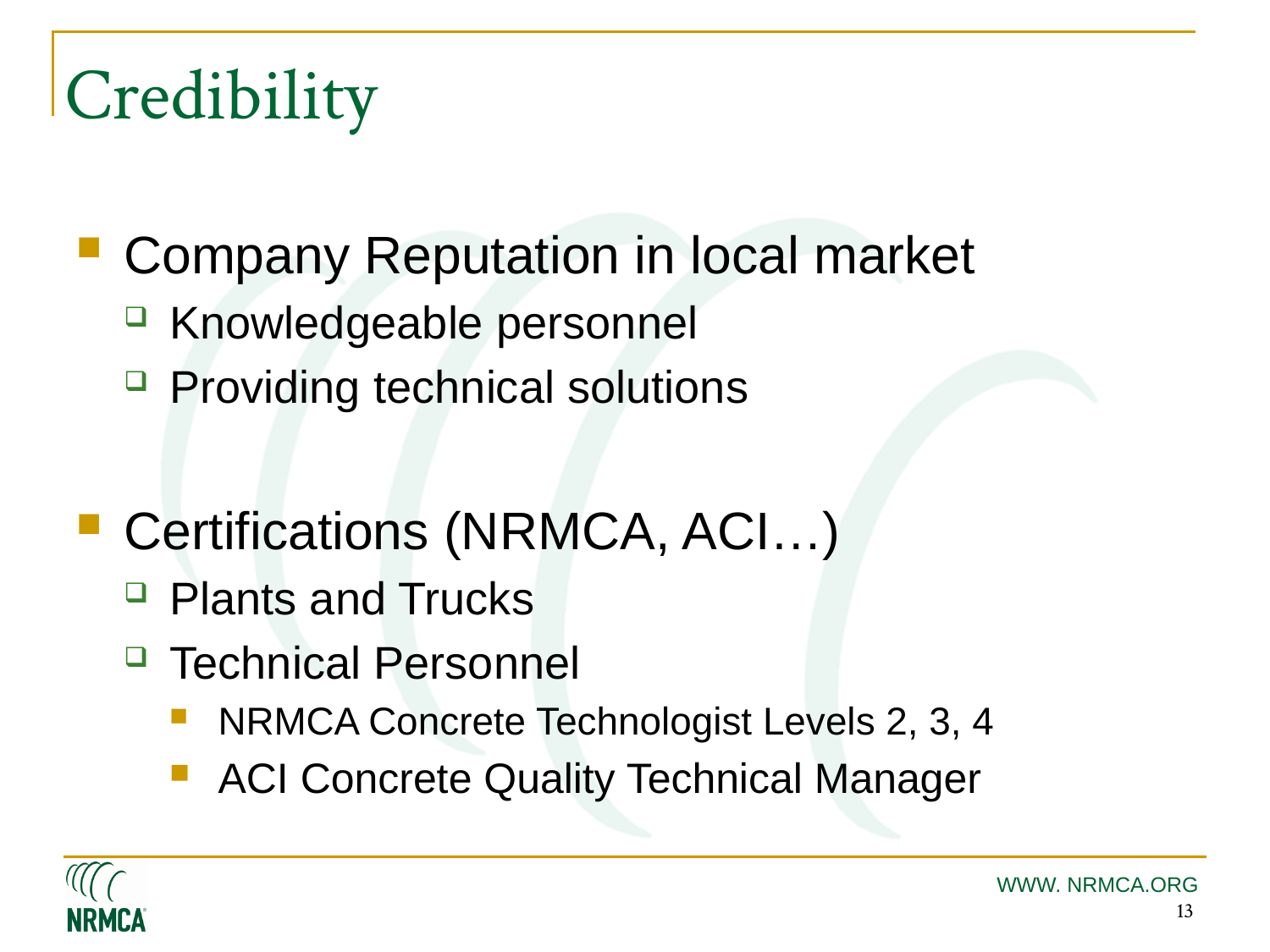

# Credibility
Company Reputation in local market
Knowledgeable personnel
Providing technical solutions

Certifications (NRMCA, ACI…)
Plants and Trucks
Technical Personnel
NRMCA Concrete Technologist Levels 2, 3, 4
ACI Concrete Quality Technical Manager

13